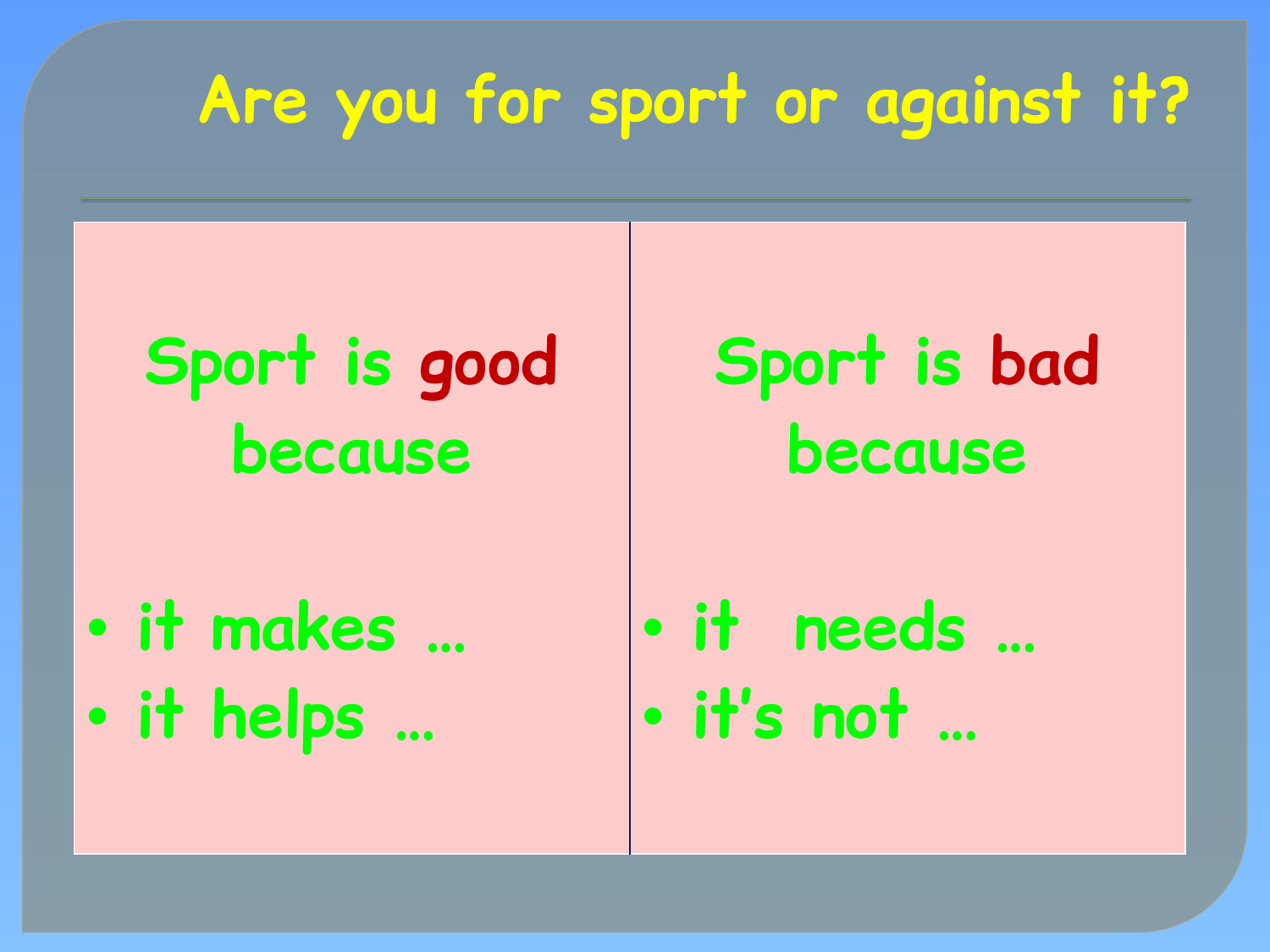

# Are you for sport or against it?
| Sport is good because it makes … it helps … | Sport is bad because it needs … it’s not … |
| --- | --- |